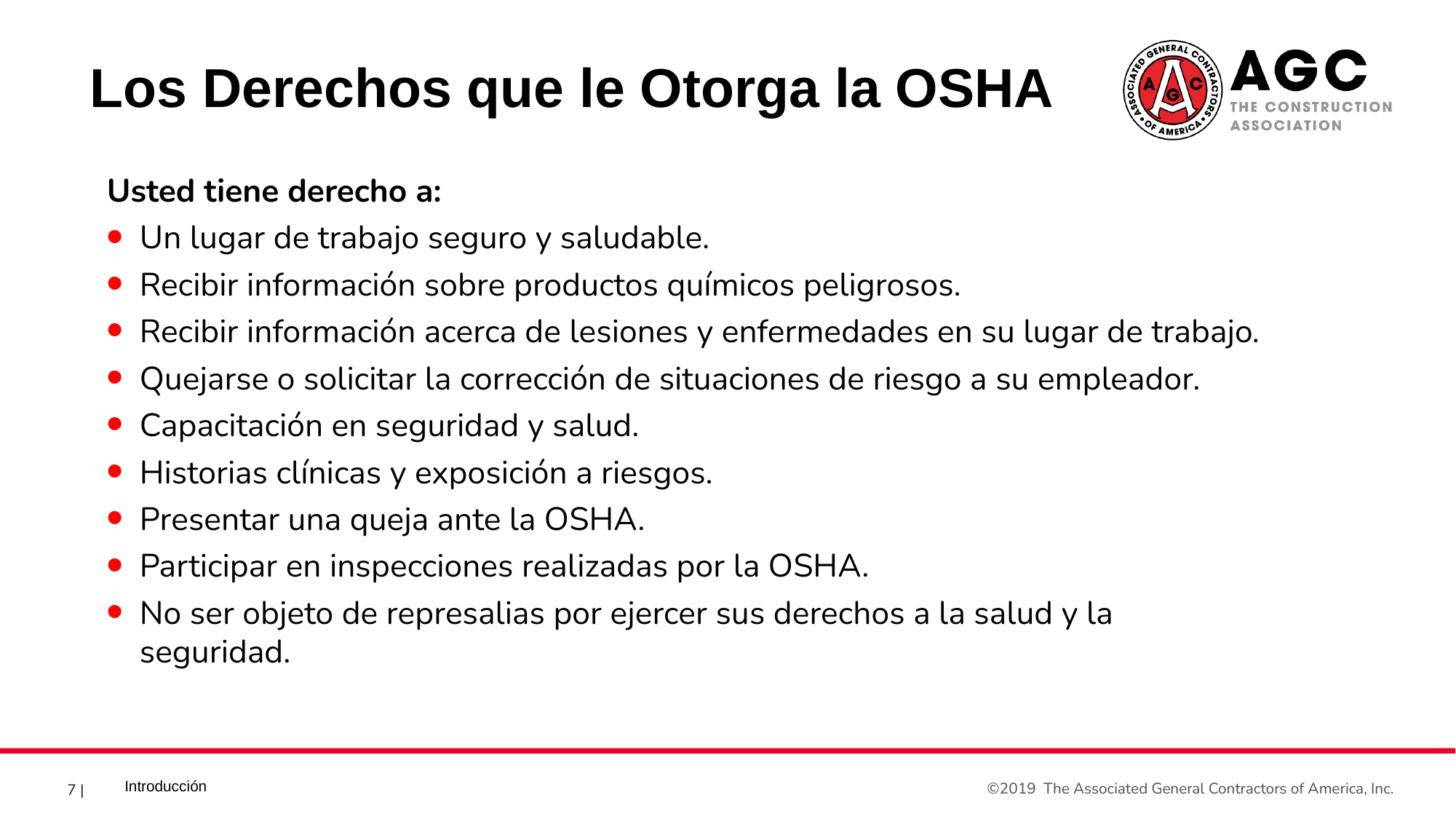

Los Derechos que le Otorga la OSHA
Usted tiene derecho a:
Un lugar de trabajo seguro y saludable.
Recibir información sobre productos químicos peligrosos.
Recibir información acerca de lesiones y enfermedades en su lugar de trabajo.
Quejarse o solicitar la corrección de situaciones de riesgo a su empleador.
Capacitación en seguridad y salud.
Historias clínicas y exposición a riesgos.
Presentar una queja ante la OSHA.
Participar en inspecciones realizadas por la OSHA.
No ser objeto de represalias por ejercer sus derechos a la salud y la seguridad.
Introducción